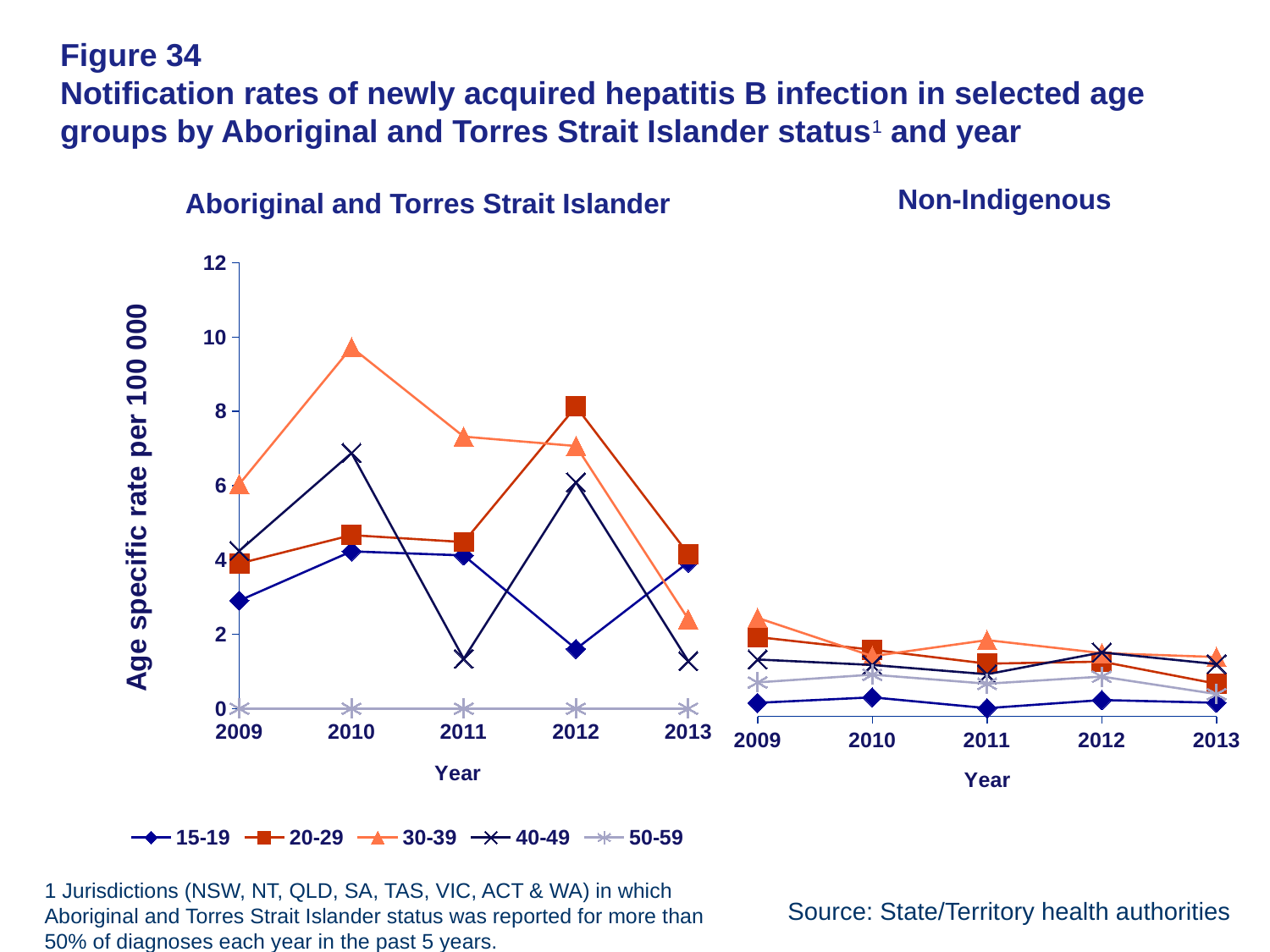

# Figure 34 Notification rates of newly acquired hepatitis B infection in selected age groups by Aboriginal and Torres Strait Islander status1 and year
Non-Indigenous
Aboriginal and Torres Strait Islander

### Chart

| Category | 15-19 | 20-29 | 30-39 | 40-49 | 50-59 |
|---|---|---|---|---|---|
| 2009.0 | 2.906723250879283 | 3.905029678225554 | 6.042953312142711 | 4.246044102244742 | 0.0 |
| 2010.0 | 4.232445930503238 | 4.670627358666816 | 9.726207265476818 | 6.879755631079981 | 0.0 |
| 2011.0 | 4.123031252576889 | 4.48329970858552 | 7.323146023531708 | 1.339172123793072 | 0.0 |
| 2012.0 | 1.603179159759701 | 8.132795946331148 | 7.069152562507734 | 6.093658344512896 | 0.0 |
| 2013.0 | 3.933735485188893 | 4.163929547357471 | 2.408996949045454 | 1.277936161441223 | 0.0 |

### Chart

| Category | 15-19 | 20-29 | 30-39 | 40-49 | 50-59 |
|---|---|---|---|---|---|
| 2009.0 | 0.358824204845562 | 2.094477288830055 | 2.602182363608946 | 1.502313562886846 | 0.898583271150123 |
| 2010.0 | 0.503974196521138 | 1.760234322392997 | 1.591507714833648 | 1.358179403573735 | 1.102767652736996 |
| 2011.0 | 0.217308002946697 | 1.393486779452531 | 2.014795868149116 | 1.11330935134013 | 0.863520262682864 |
| 2012.0 | 0.431974100906385 | 1.445279280579997 | 1.671389508112788 | 1.688418096526556 | 1.050621507760374 |
| 2013.0 | 0.359801611148439 | 0.862857545054415 | 1.568087612191068 | 1.380865063792755 | 0.589325239933372 |
1 Jurisdictions (NSW, NT, QLD, SA, TAS, VIC, ACT & WA) in which Aboriginal and Torres Strait Islander status was reported for more than 50% of diagnoses each year in the past 5 years.
Source: State/Territory health authorities